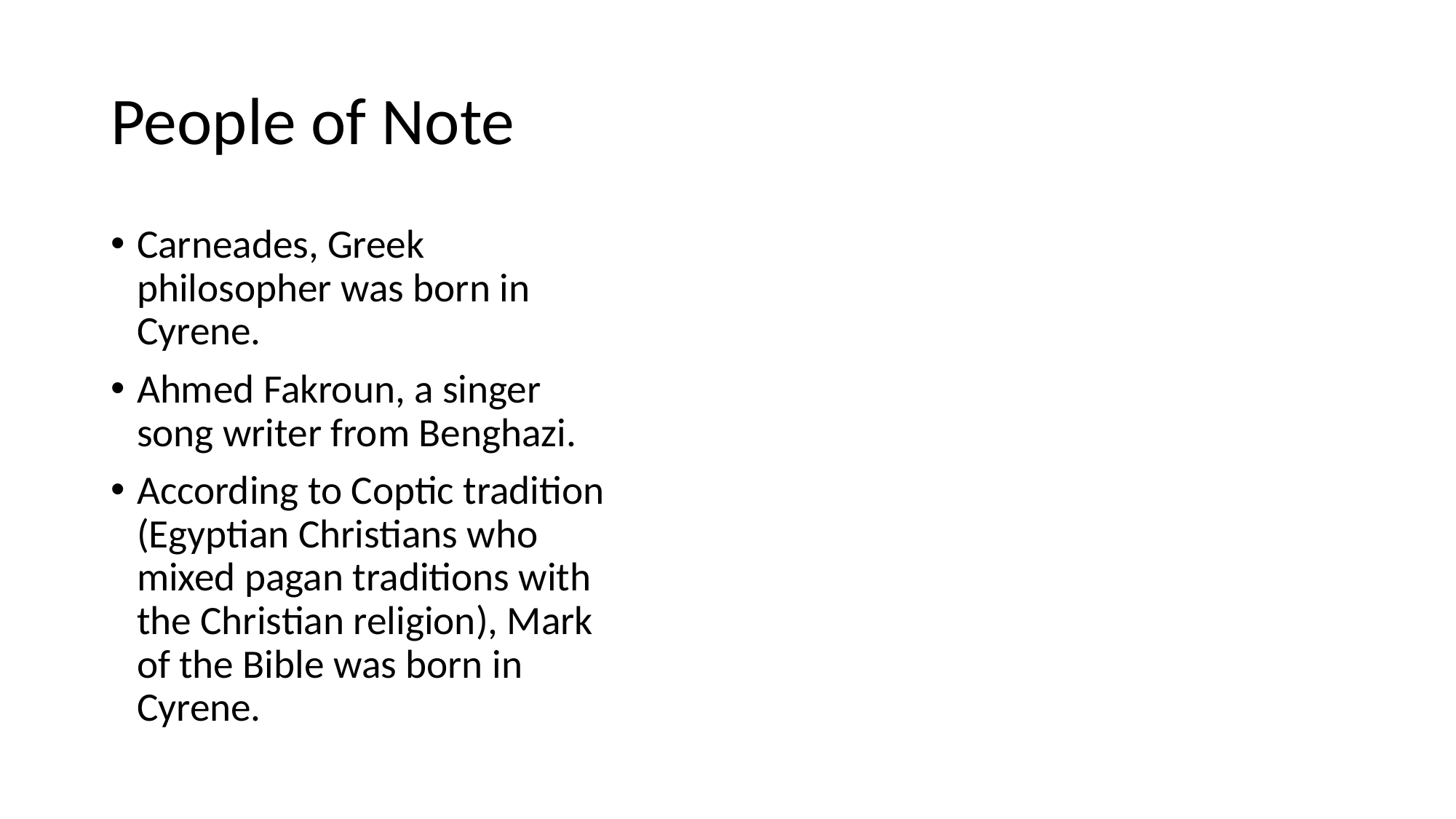

# People of Note
Carneades, Greek philosopher was born in Cyrene.
Ahmed Fakroun, a singer song writer from Benghazi.
According to Coptic tradition (Egyptian Christians who mixed pagan traditions with the Christian religion), Mark of the Bible was born in Cyrene.